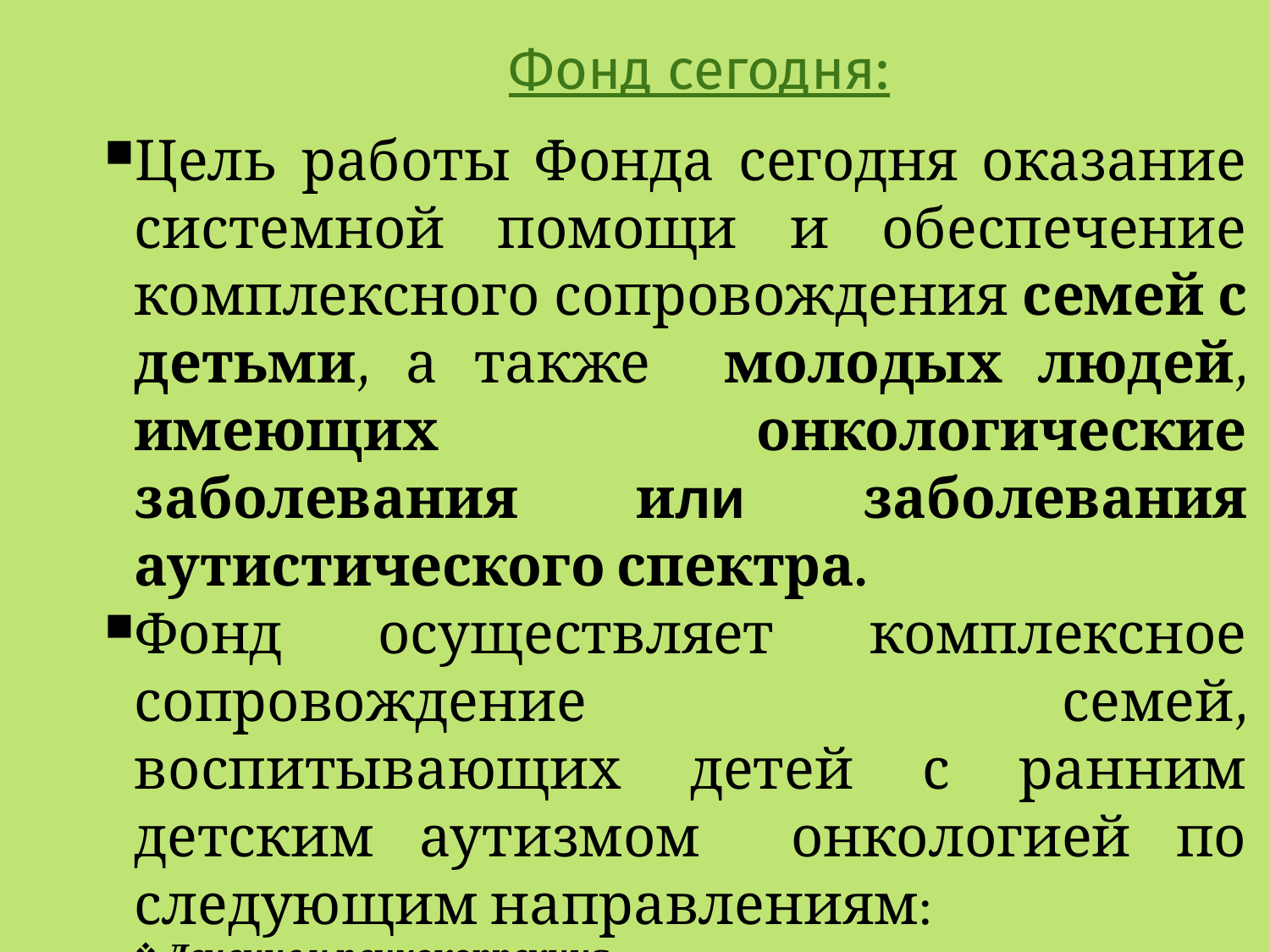

Фонд сегодня:
Цель работы Фонда сегодня оказание системной помощи и обеспечение комплексного сопровождения семей с детьми, а также  молодых людей, имеющих онкологические заболевания или заболевания аутистического спектра.
Фонд осуществляет комплексное сопровождение семей, воспитывающих детей с ранним детским аутизмом  онкологией по следующим направлениям:
Лечение и психокоррекция;
Реабилитация ребенка и семьи, в т.ч психосоциальная и трудовая;
Профилактика и ранняя диагностика;
Информирование;
Обучение и поддержка специалистов;
Образовательные программы для родителей;
Образовательные программы для детей;